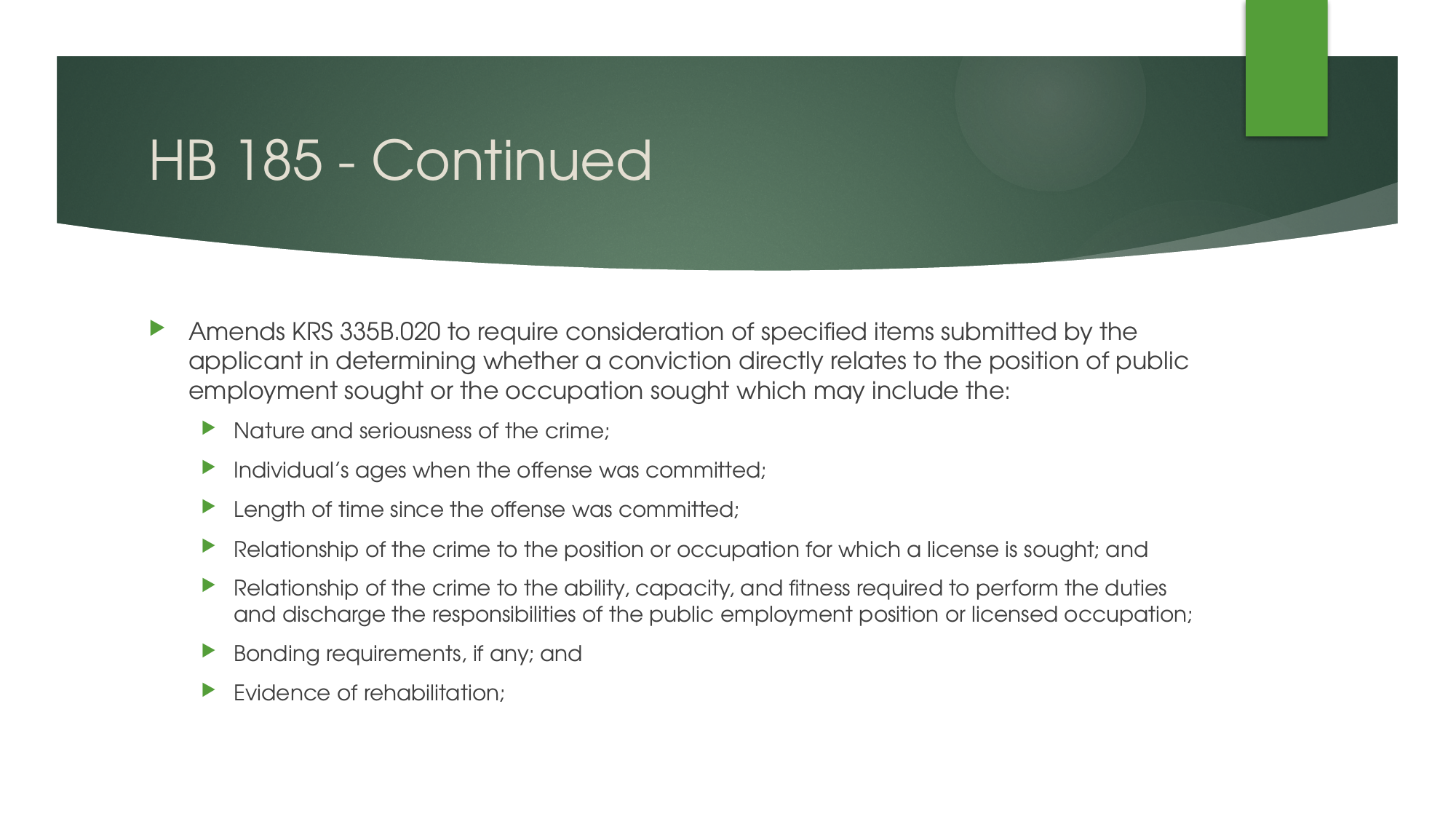

# HB 185 - Continued
Amends KRS 335B.020 to require consideration of specified items submitted by the applicant in determining whether a conviction directly relates to the position of public employment sought or the occupation sought which may include the:
Nature and seriousness of the crime;
Individual’s ages when the offense was committed;
Length of time since the offense was committed;
Relationship of the crime to the position or occupation for which a license is sought; and
Relationship of the crime to the ability, capacity, and fitness required to perform the duties and discharge the responsibilities of the public employment position or licensed occupation;
Bonding requirements, if any; and
Evidence of rehabilitation;